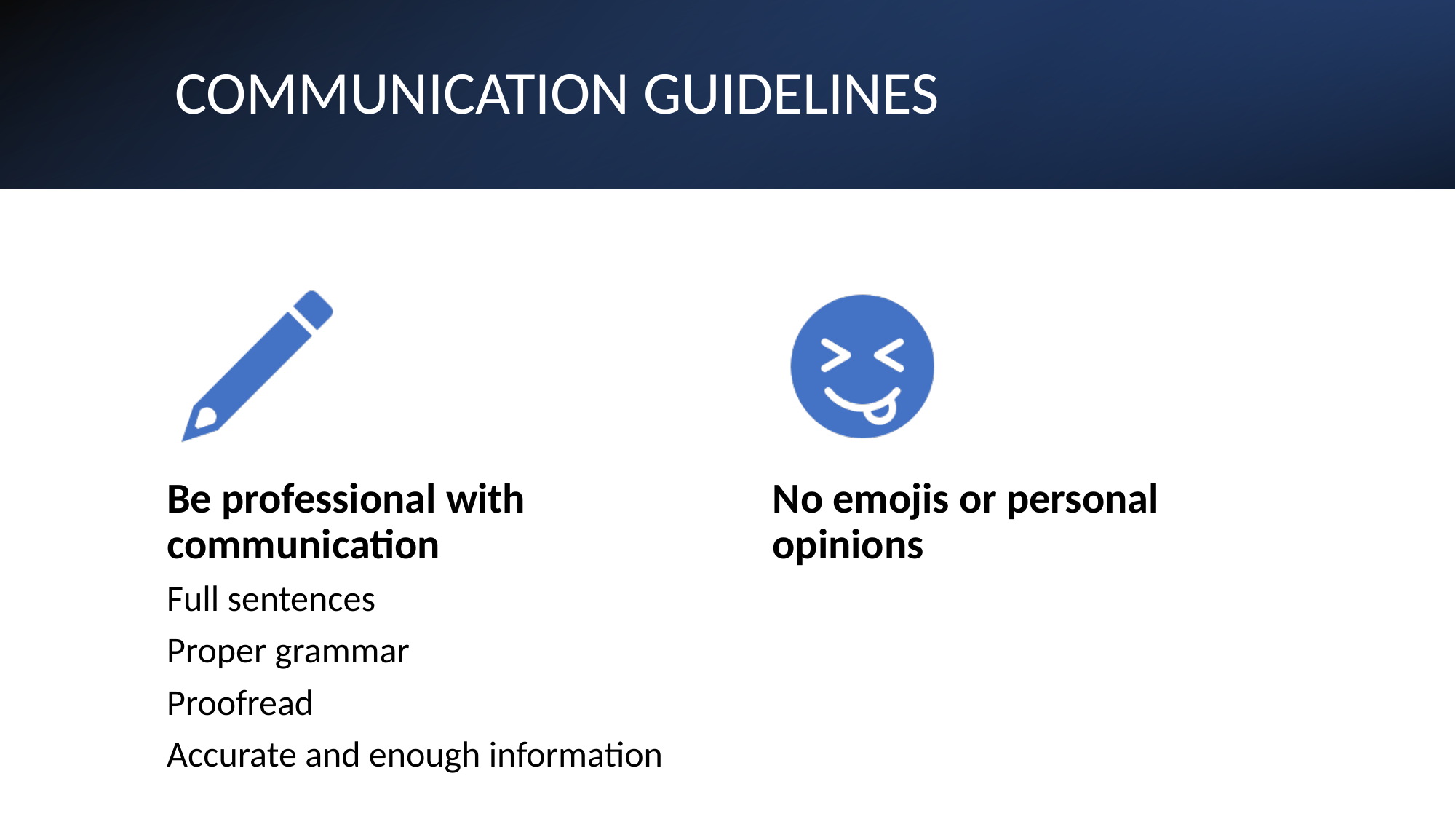

# COMMUNICATION GUIDELINES

Be professional with communication
No emojis or personal opinions
Full sentences
Proper grammar
Proofread
Accurate and enough information